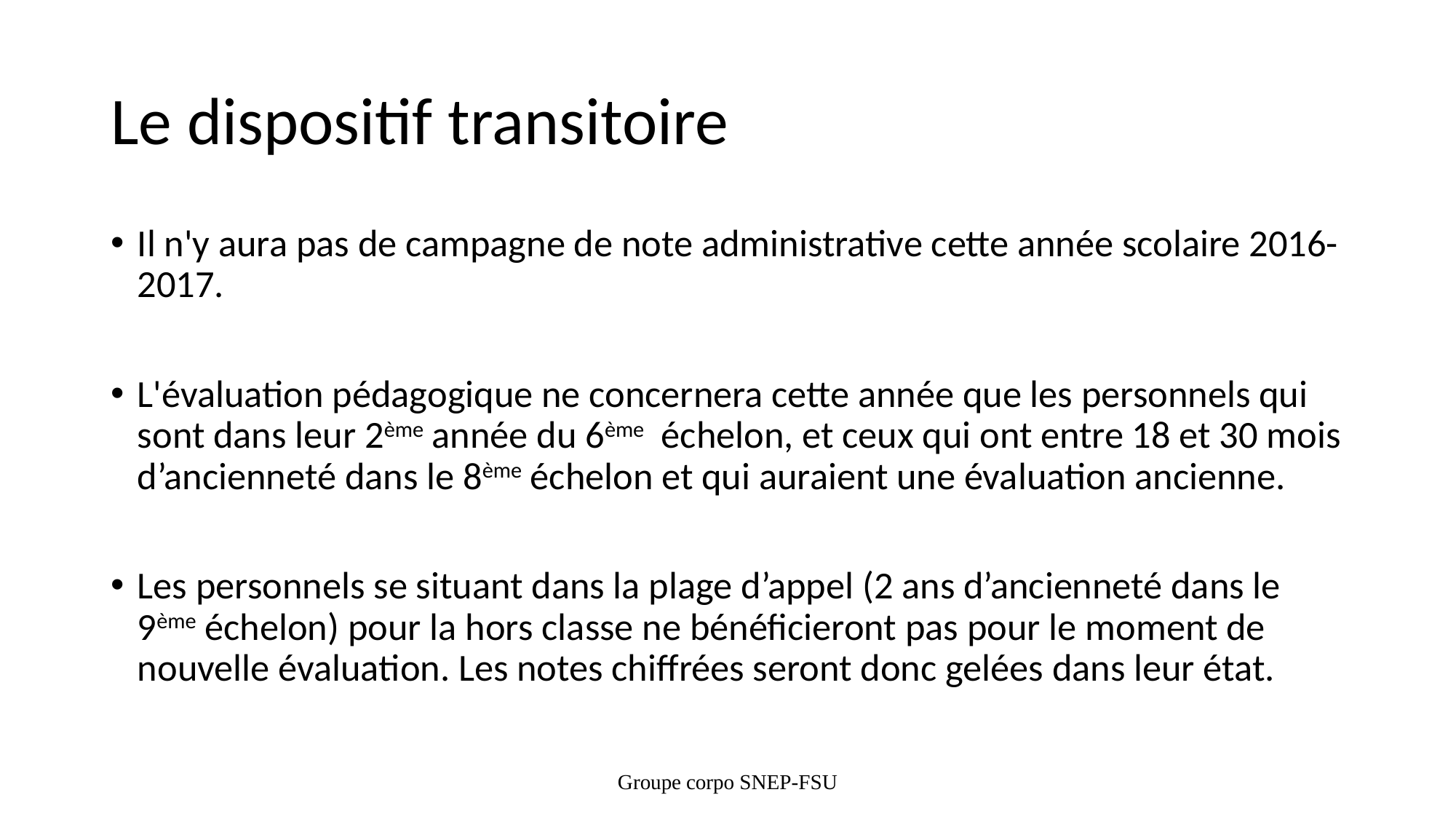

# Le dispositif transitoire
Il n'y aura pas de campagne de note administrative cette année scolaire 2016-2017.

L'évaluation pédagogique ne concernera cette année que les personnels qui sont dans leur 2ème année du 6ème  échelon, et ceux qui ont entre 18 et 30 mois d’ancienneté dans le 8ème échelon et qui auraient une évaluation ancienne.

Les personnels se situant dans la plage d’appel (2 ans d’ancienneté dans le 9ème échelon) pour la hors classe ne bénéficieront pas pour le moment de nouvelle évaluation. Les notes chiffrées seront donc gelées dans leur état.
Groupe corpo SNEP-FSU